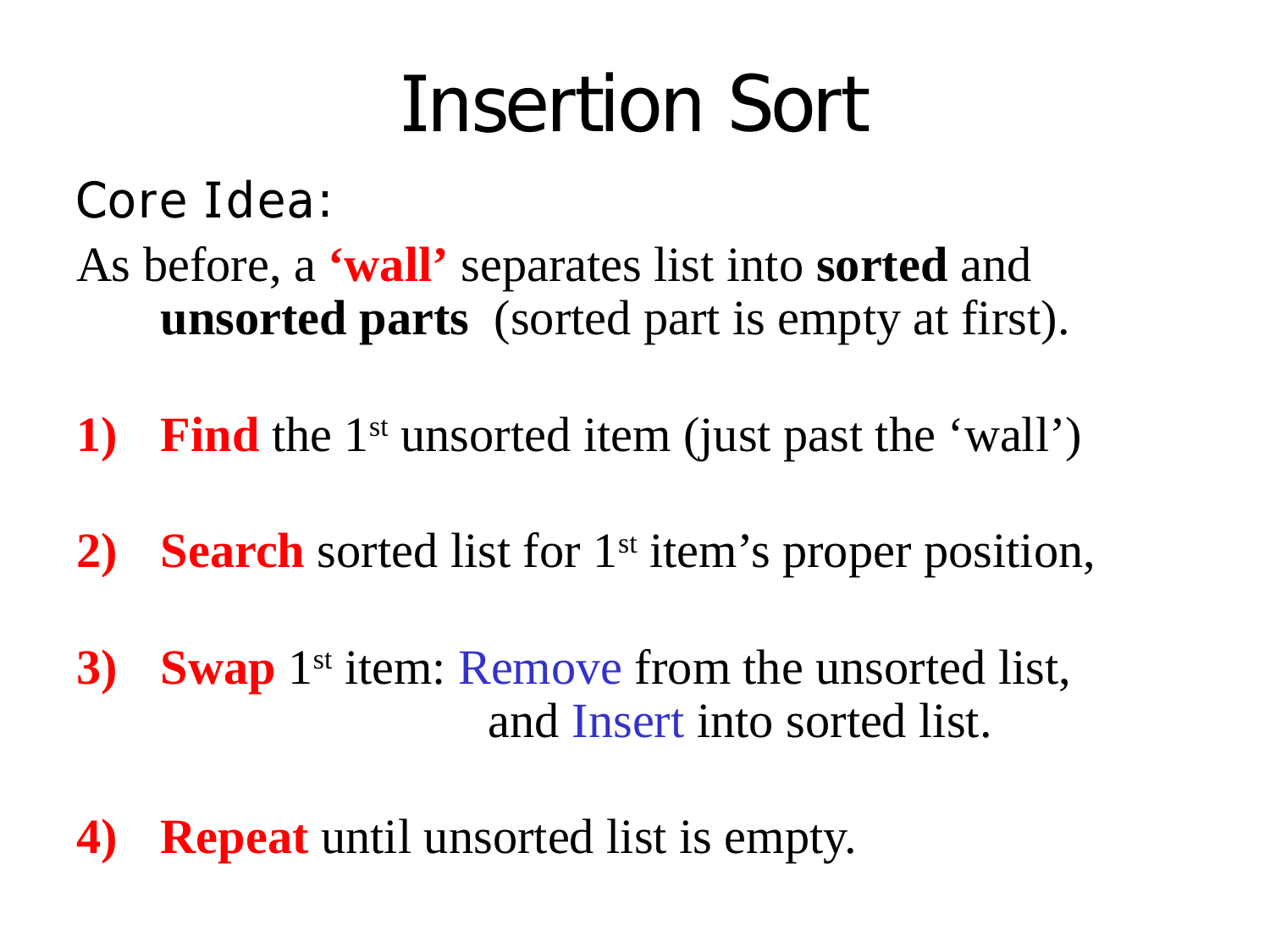

# Insertion Sort
Core Idea:
As before, a ‘wall’ separates list into sorted and unsorted parts  (sorted part is empty at first).
Find the 1st unsorted item (just past the ‘wall’)
Search sorted list for 1st item’s proper position,
Swap 1st item: Remove from the unsorted list,
		      and Insert into sorted list.
Repeat until unsorted list is empty.